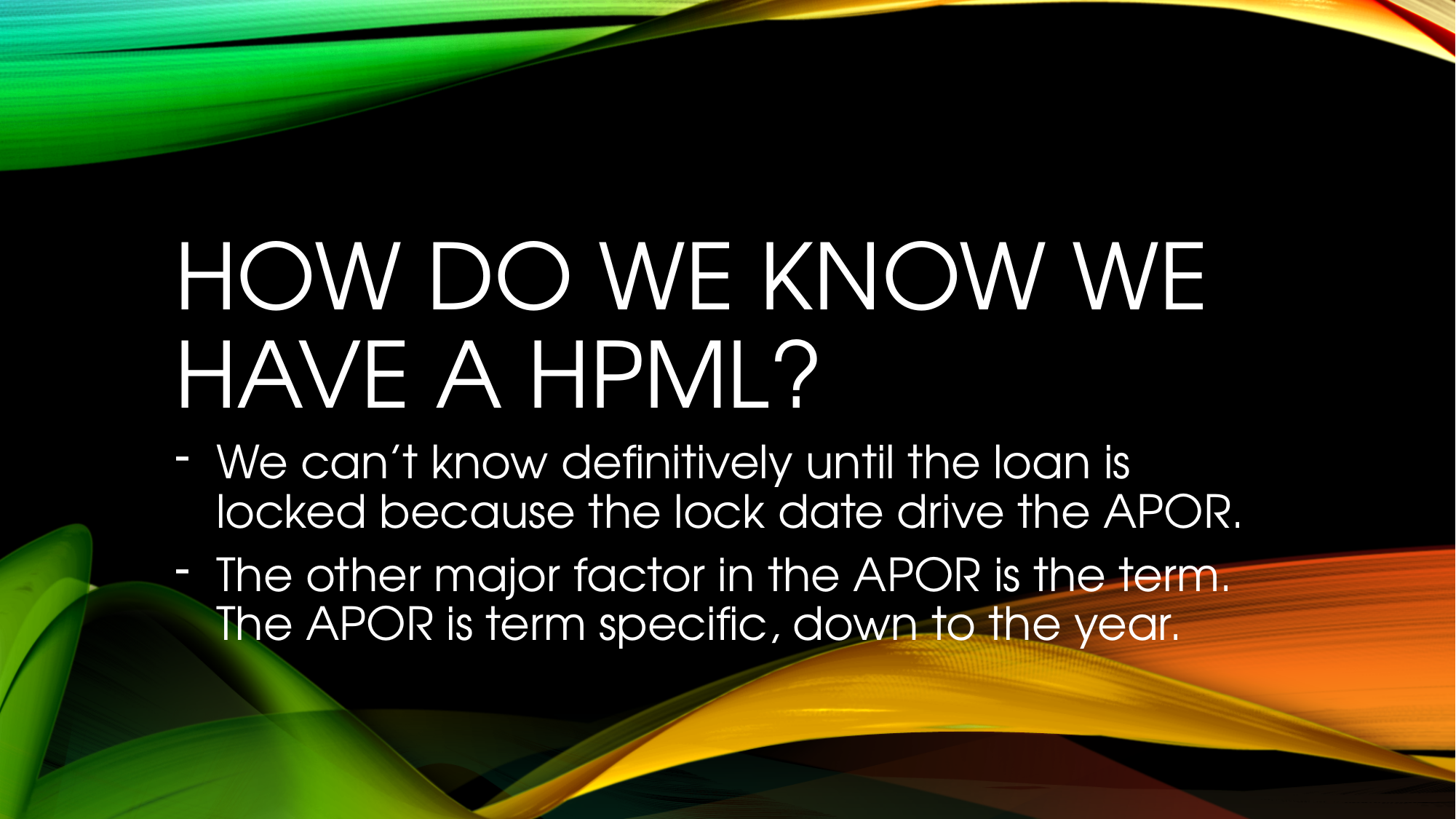

# How do we Know we have a HPML?
We can’t know definitively until the loan is locked because the lock date drive the APOR.
The other major factor in the APOR is the term. The APOR is term specific, down to the year.